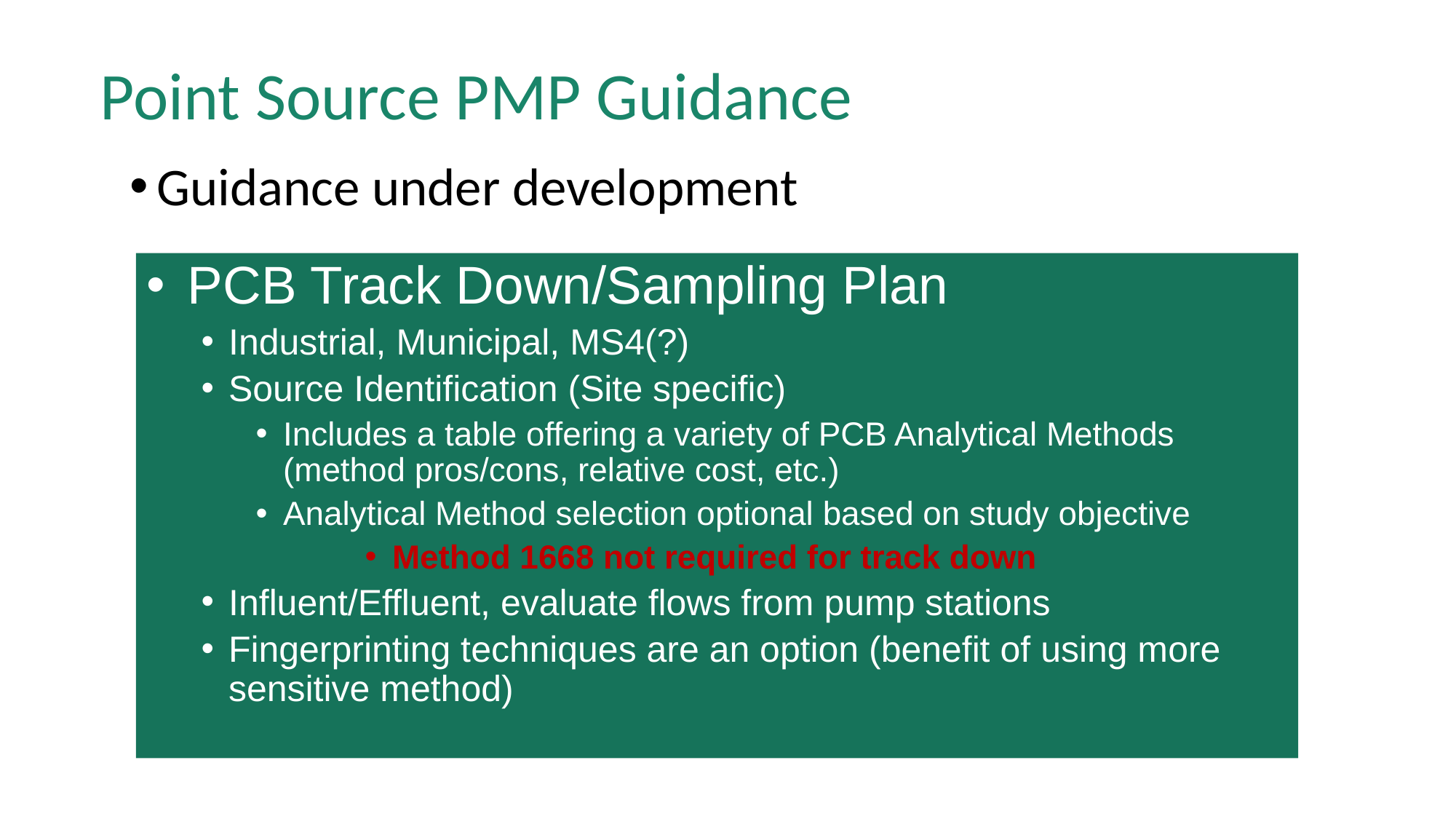

# Point Source PMP Guidance
Guidance under development
PCB Track Down/Sampling Plan
Industrial, Municipal, MS4(?)
Source Identification (Site specific)
Includes a table offering a variety of PCB Analytical Methods (method pros/cons, relative cost, etc.)
Analytical Method selection optional based on study objective
Method 1668 not required for track down
Influent/Effluent, evaluate flows from pump stations
Fingerprinting techniques are an option (benefit of using more sensitive method)